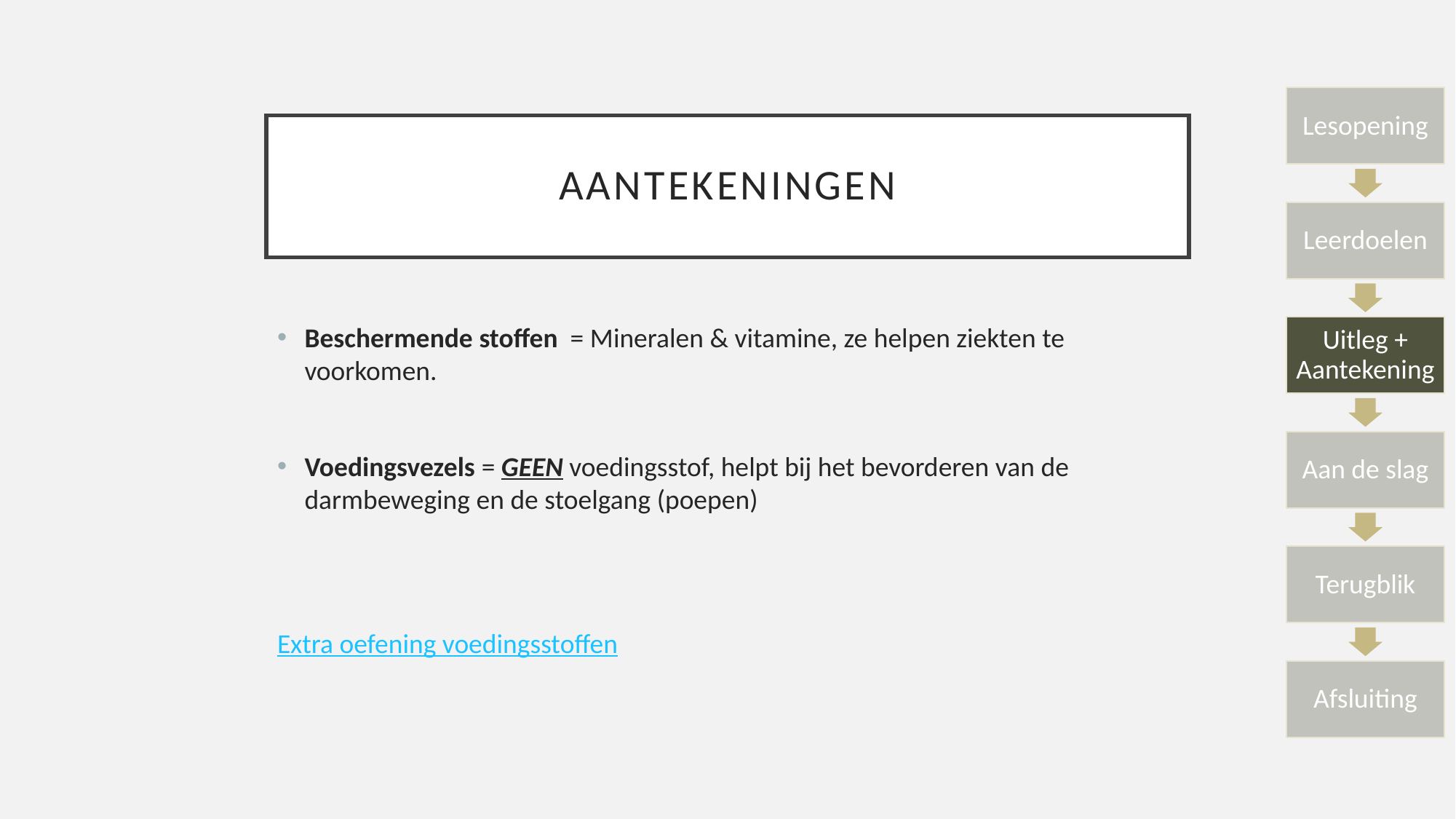

Lesopening

Leerdoelen

Uitleg + Aantekening

Aan de slag

Terugblik

Afsluiting
# aantekeningen
Beschermende stoffen  = Mineralen & vitamine, ze helpen ziekten te voorkomen.

Voedingsvezels = GEEN voedingsstof, helpt bij het bevorderen van de darmbeweging en de stoelgang (poepen)

Extra oefening voedingsstoffen